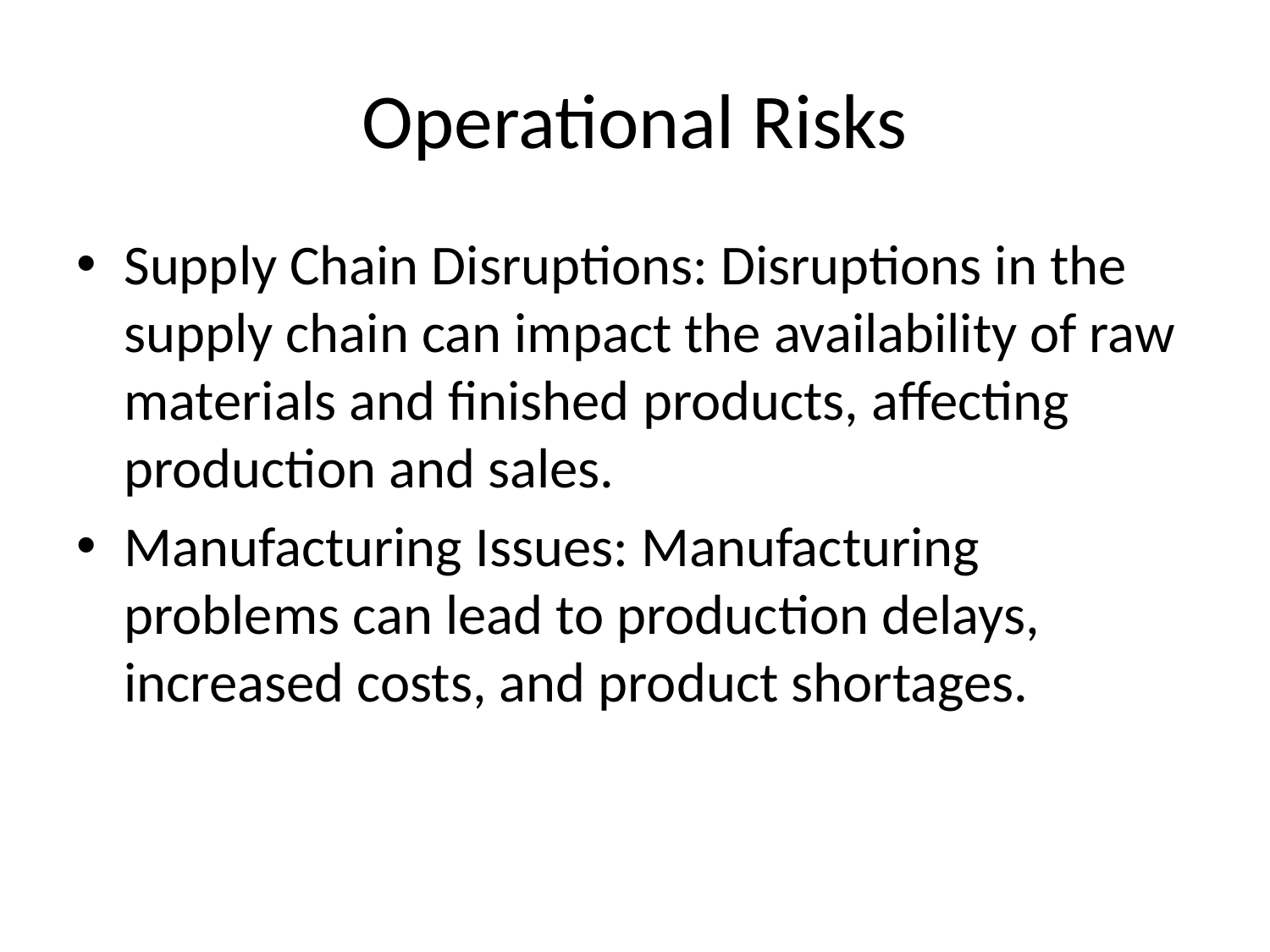

# Operational Risks
Supply Chain Disruptions: Disruptions in the supply chain can impact the availability of raw materials and finished products, affecting production and sales.
Manufacturing Issues: Manufacturing problems can lead to production delays, increased costs, and product shortages.